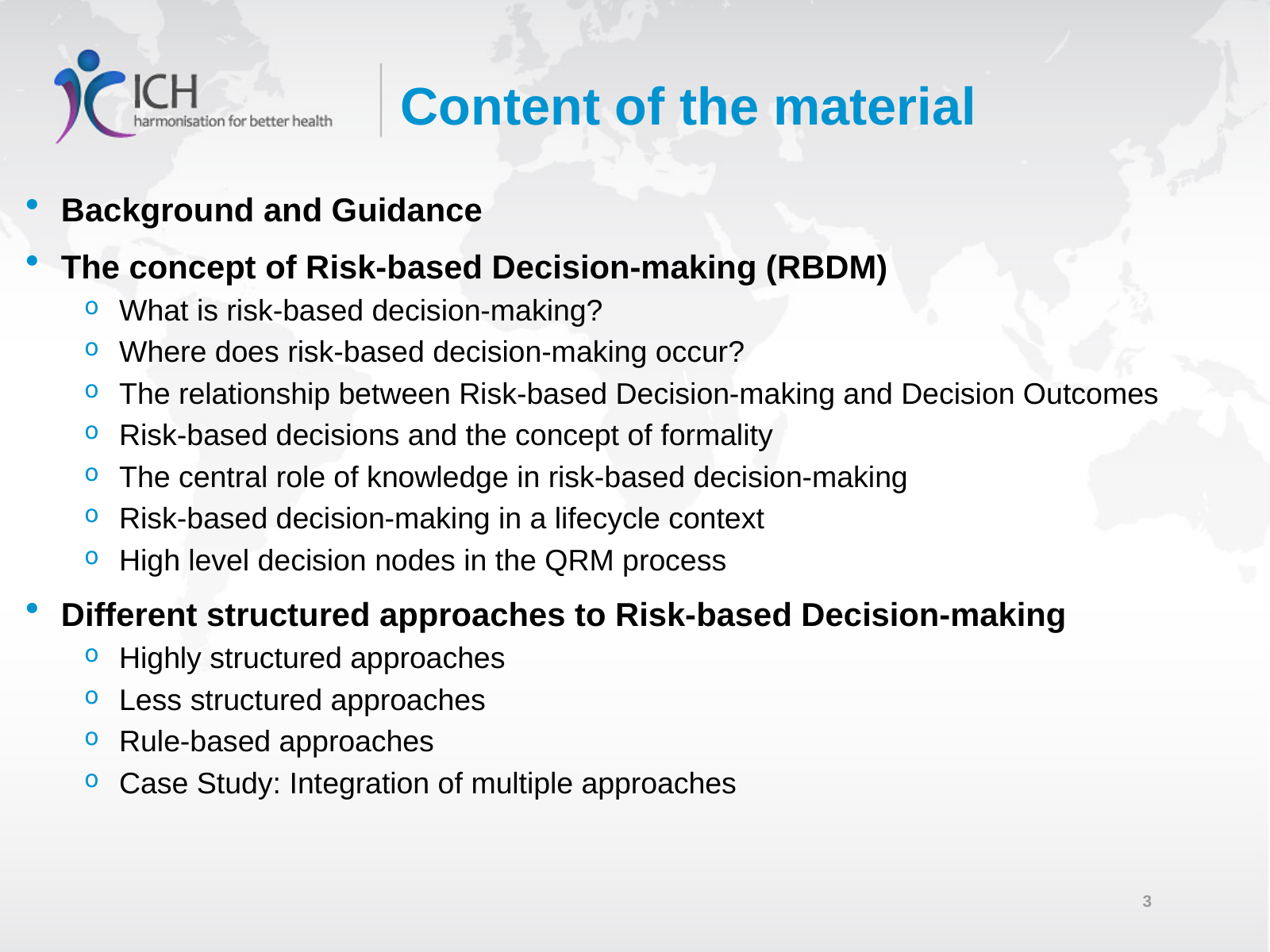

# Content of the material
Background and Guidance
The concept of Risk-based Decision-making (RBDM)
What is risk-based decision-making?
Where does risk-based decision-making occur?
The relationship between Risk-based Decision-making and Decision Outcomes
Risk-based decisions and the concept of formality
The central role of knowledge in risk-based decision-making
Risk-based decision-making in a lifecycle context
High level decision nodes in the QRM process
Different structured approaches to Risk-based Decision-making
Highly structured approaches
Less structured approaches
Rule-based approaches
Case Study: Integration of multiple approaches